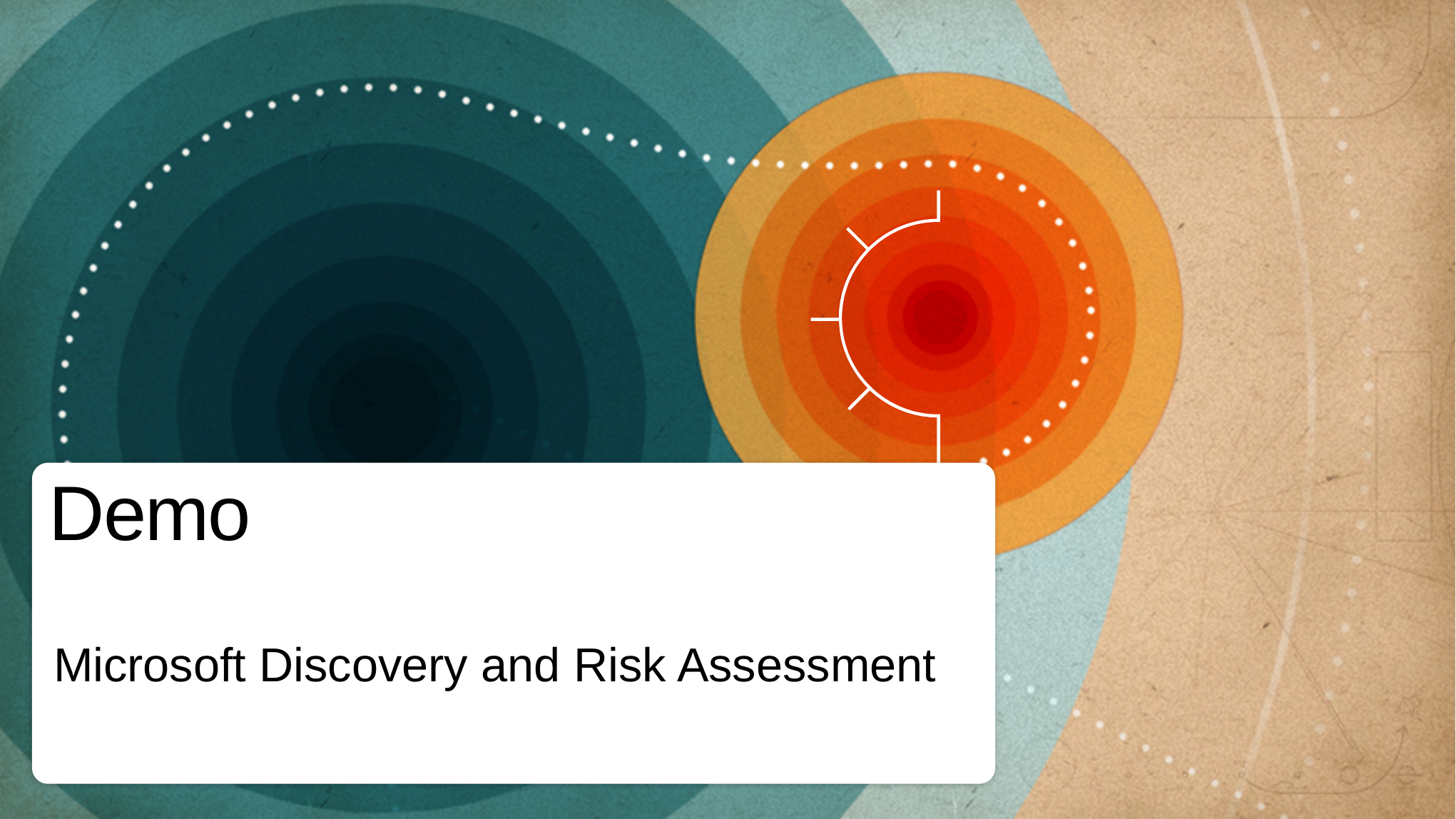

# Demo
Microsoft Discovery and Risk Assessment